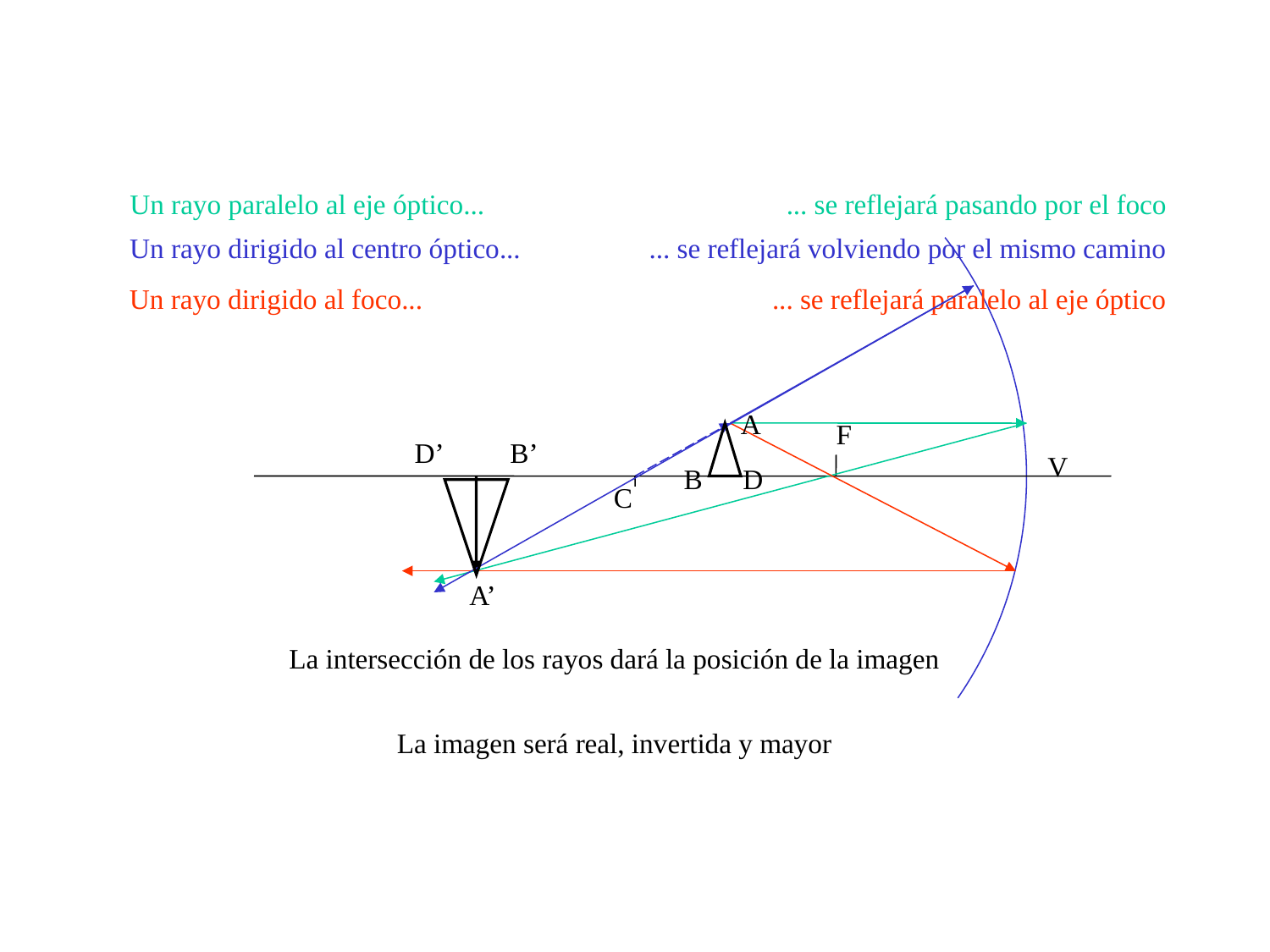

Un rayo paralelo al eje óptico...
... se reflejará pasando por el foco
Un rayo dirigido al centro óptico...
... se reflejará volviendo por el mismo camino

Un rayo dirigido al foco...
... se reflejará paralelo al eje óptico

A
F

D’
B’
V
D

B
C

A’
La intersección de los rayos dará la posición de la imagen
La imagen será real, invertida y mayor